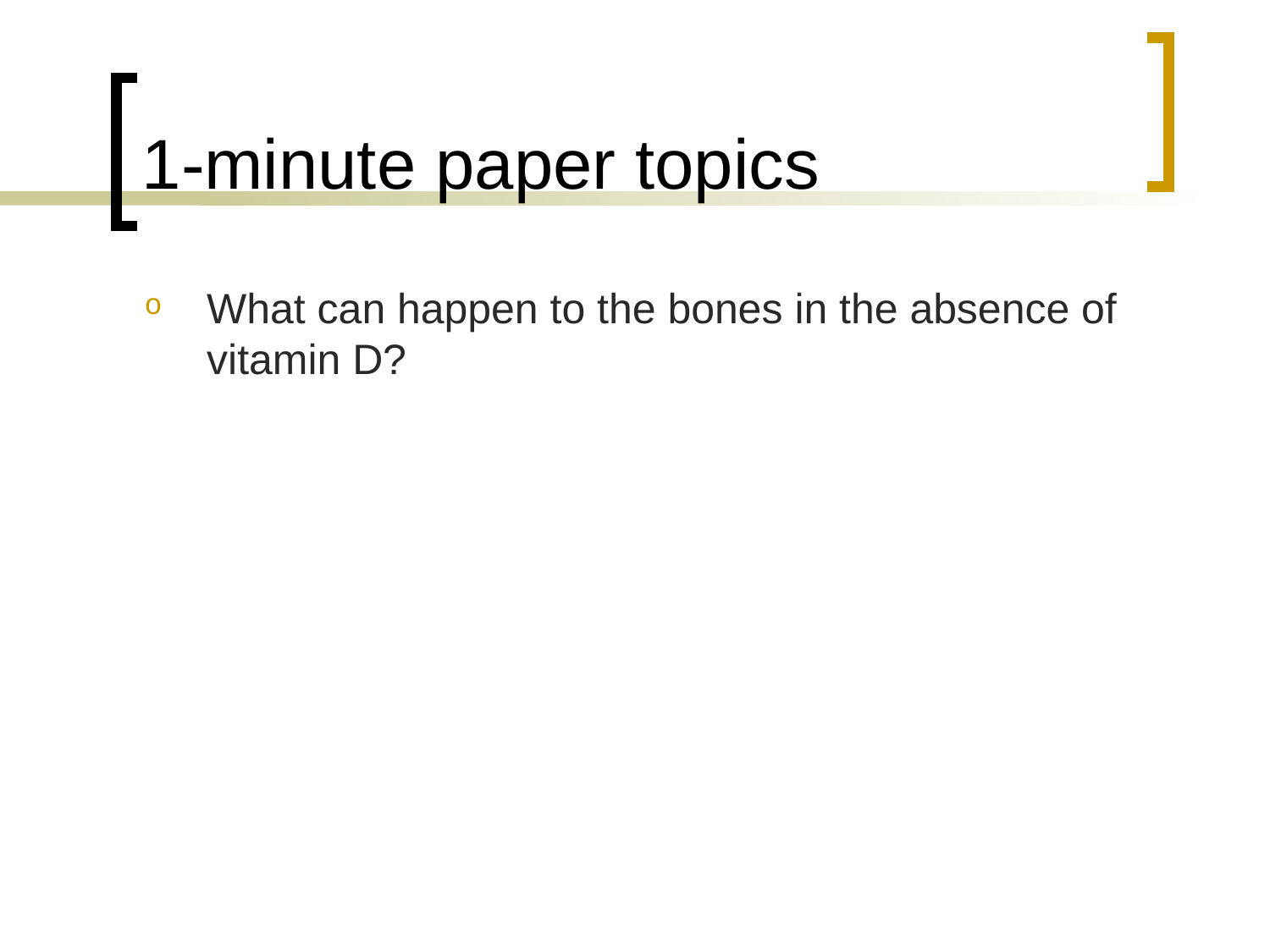

# 1-minute paper topics
What can happen to the bones in the absence of vitamin D?